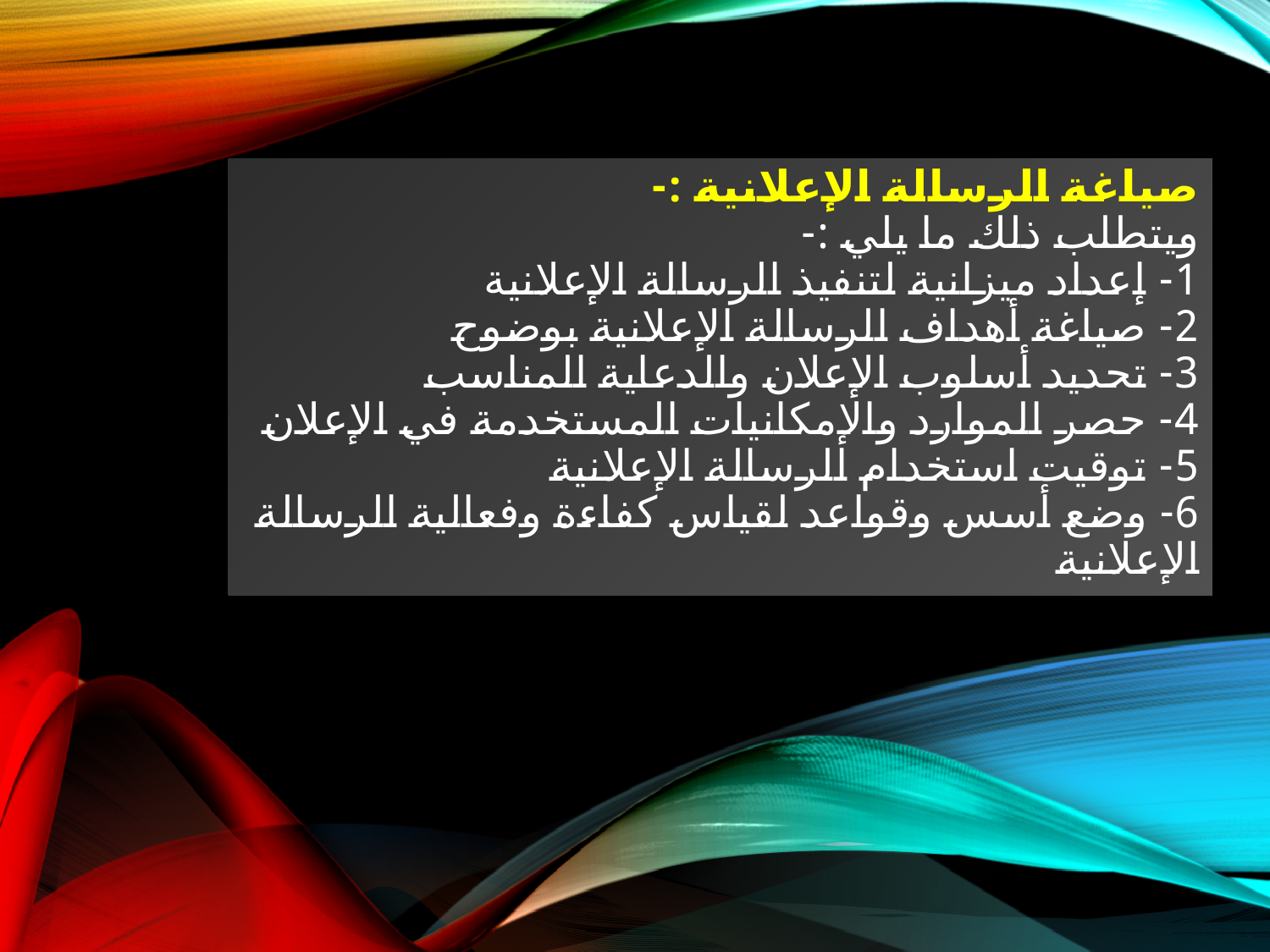

# صياغة الرسالة الإعلانية :- ويتطلب ذلك ما يلي :- 1- إعداد ميزانية لتنفيذ الرسالة الإعلانية 2- صياغة أهداف الرسالة الإعلانية بوضوح 3- تحديد أسلوب الإعلان والدعاية المناسب 4- حصر الموارد والإمكانيات المستخدمة في الإعلان 5- توقيت استخدام الرسالة الإعلانية 6- وضع أسس وقواعد لقياس كفاءة وفعالية الرسالة الإعلانية